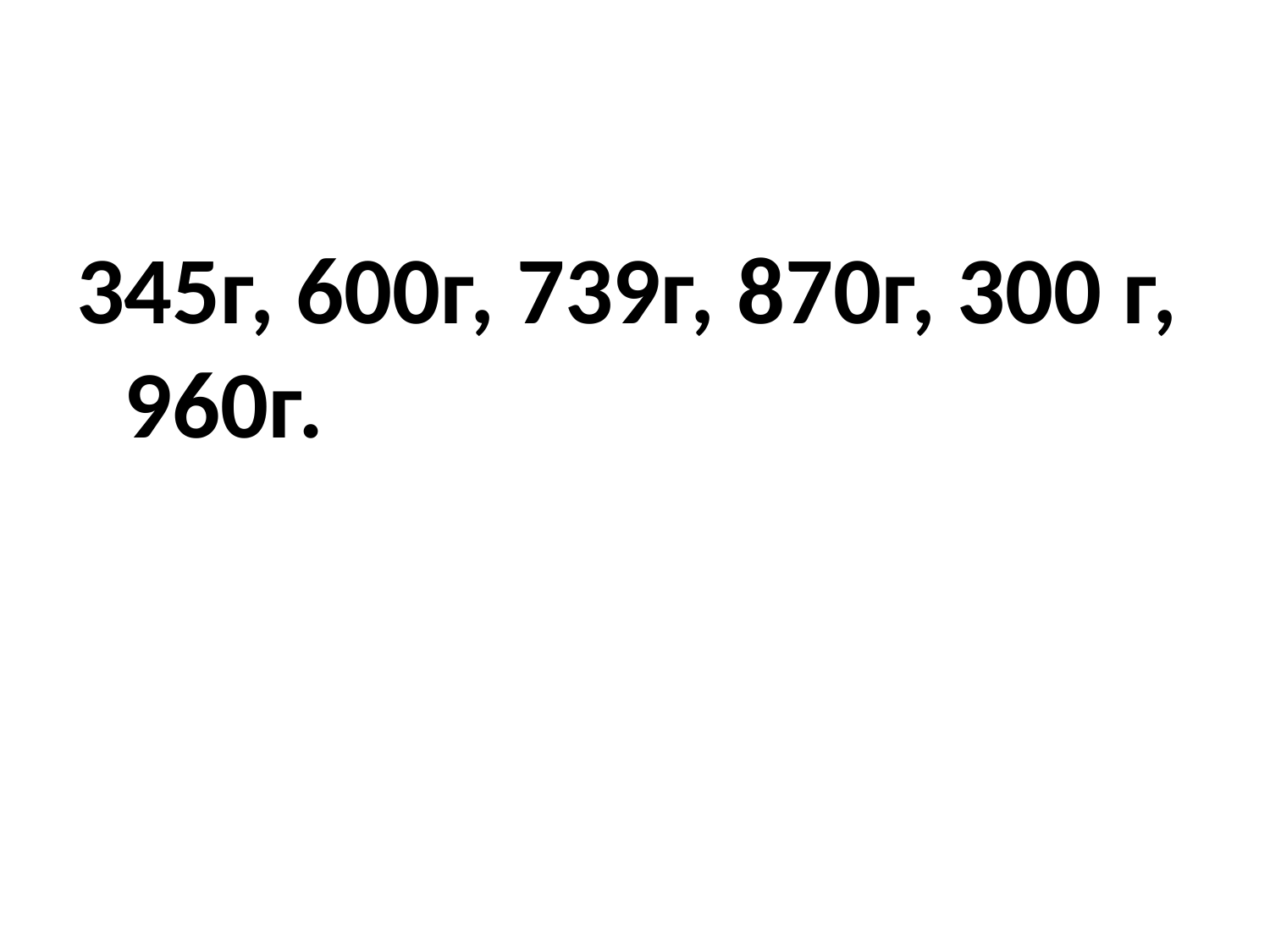

345г, 600г, 739г, 870г, 300 г, 960г.